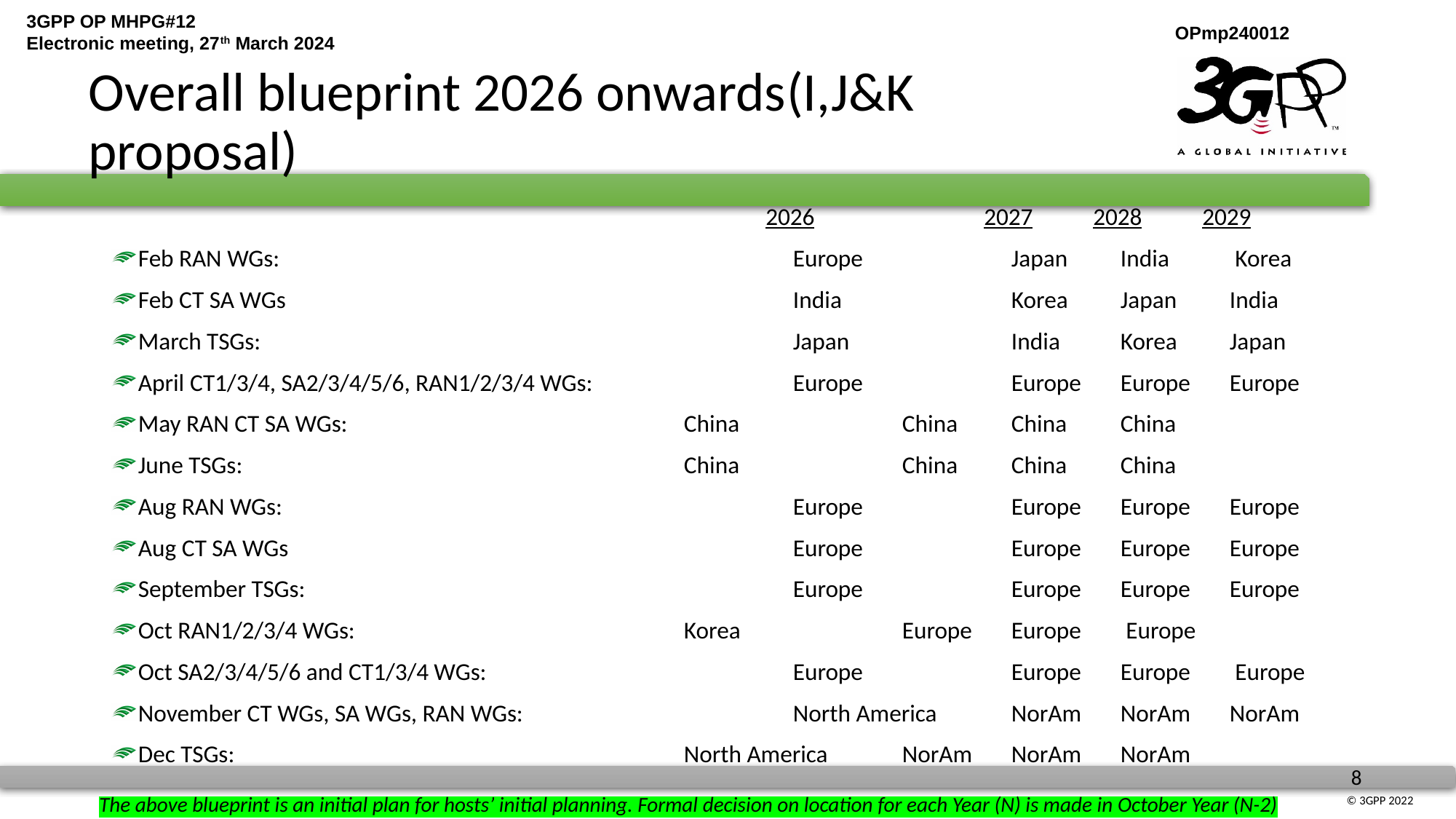

# Overall blueprint 2026 onwards(I,J&K proposal)
						2026		2027	2028	2029
Feb RAN WGs: 					Europe		Japan	India	 Korea
Feb CT SA WGs					India		Korea	Japan	India
March TSGs:	 				Japan		India 	Korea	Japan
April CT1/3/4, SA2/3/4/5/6, RAN1/2/3/4 WGs: 		Europe		Europe	Europe	Europe
May RAN CT SA WGs:				China		China	China	China
June TSGs:					China		China	China	China
Aug RAN WGs: 					Europe		Europe 	Europe 	Europe
Aug CT SA WGs					Europe 		Europe	Europe	Europe
September TSGs:					Europe		Europe	Europe	Europe
Oct RAN1/2/3/4 WGs:				Korea		Europe	Europe	 Europe
Oct SA2/3/4/5/6 and CT1/3/4 WGs:			Europe		Europe	Europe	 Europe
November CT WGs, SA WGs, RAN WGs:			North America	NorAm	NorAm	NorAm
Dec TSGs:					North America	NorAm	NorAm	NorAm
The above blueprint is an initial plan for hosts’ initial planning. Formal decision on location for each Year (N) is made in October Year (N-2)